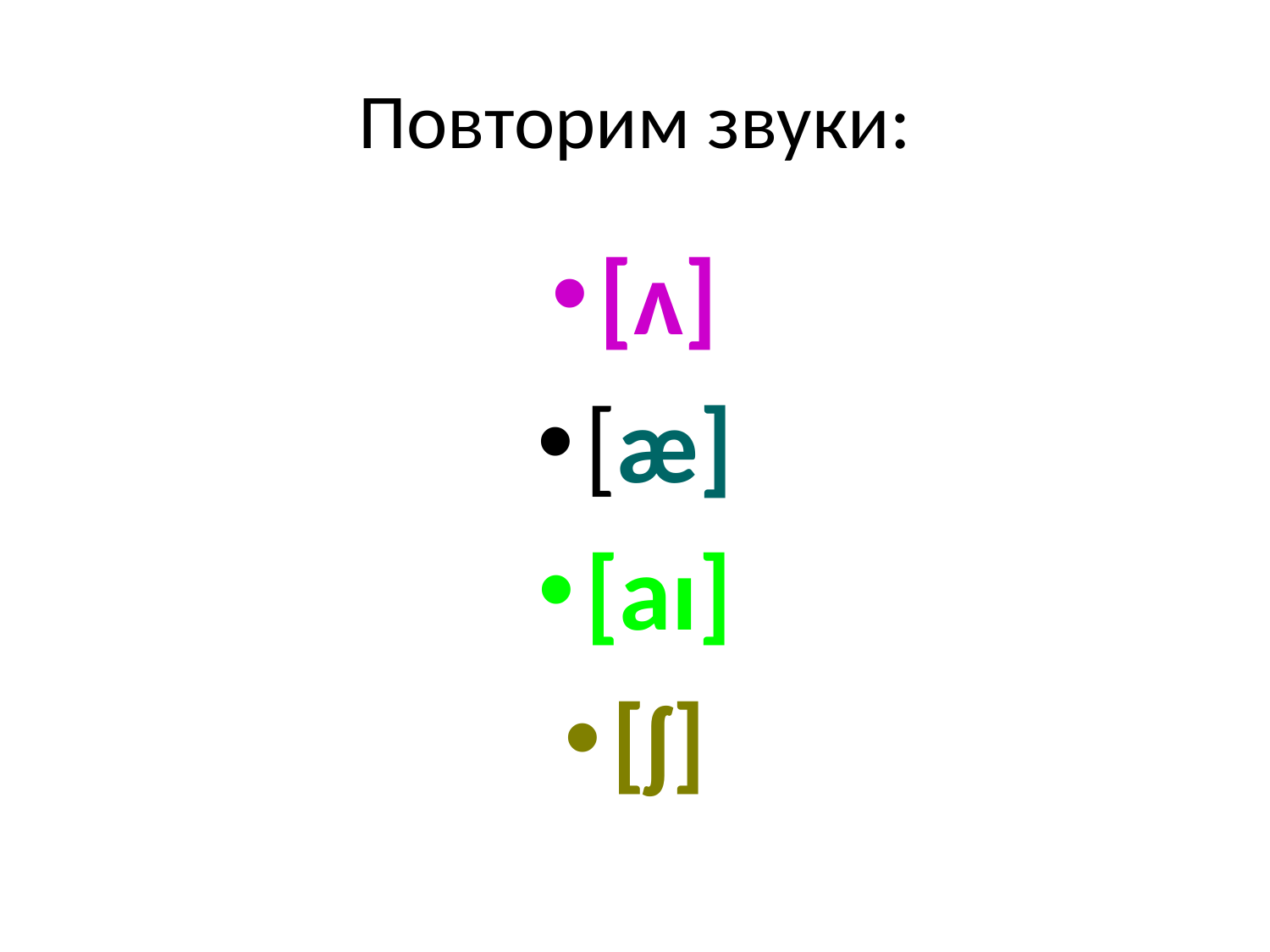

# Повторим звуки:
[ʌ]
[æ]
[aı]
[ʃ]